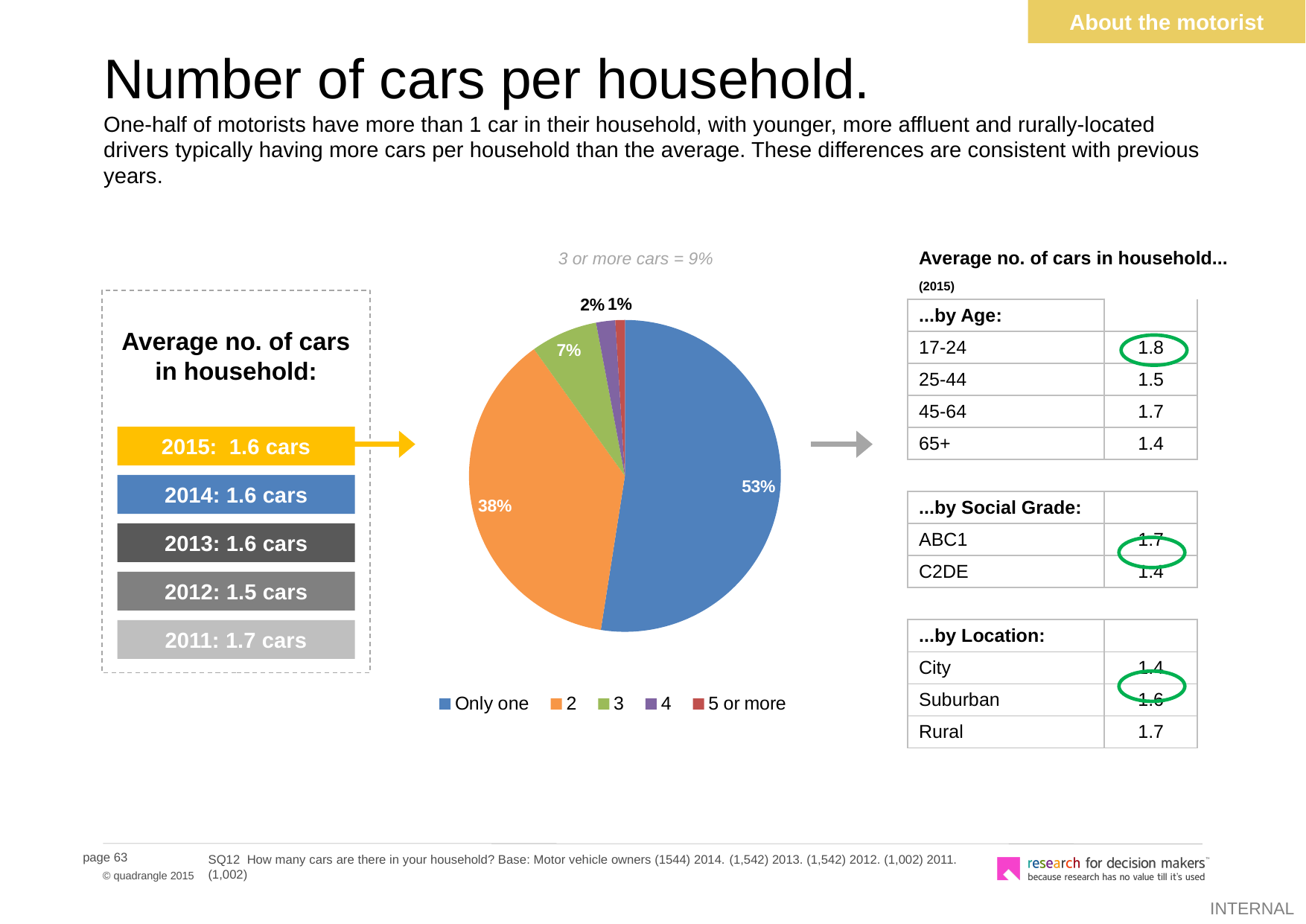

About the motorist
Number of cars per household.
One-half of motorists have more than 1 car in their household, with younger, more affluent and rurally-located drivers typically having more cars per household than the average. These differences are consistent with previous years.

### Chart

| Category | Column1 |
|---|---|
| Only one | 0.53 |
| 2 | 0.38000000000000106 |
| 3 | 0.07000000000000002 |
| 4 | 0.02000000000000001 |
| 5 or more | 0.010000000000000005 |
3 or more cars = 9%
| Average no. of cars in household... |  |  |
| --- | --- | --- |
| (2015) |  |  |
| ...by Age: |  |  |
| 17-24 | 1.8 |  |
| 25-44 | 1.5 |  |
| 45-64 | 1.7 |  |
| 65+ | 1.4 |  |
|  |  |  |
| ...by Social Grade: |  |  |
| ABC1 | 1.7 |  |
| C2DE | 1.4 |  |
|  |  |  |
| ...by Location: |  |  |
| City | 1.4 |  |
| Suburban | 1.6 |  |
| Rural | 1.7 |  |

Average no. of cars in household:
2015:  1.6 cars
2014: 1.6 cars
2013: 1.6 cars
2012: 1.5 cars
2011: 1.7 cars

SQ12  How many cars are there in your household? Base: Motor vehicle owners (1544) 2014. (1,542) 2013. (1,542) 2012. (1,002) 2011. (1,002)